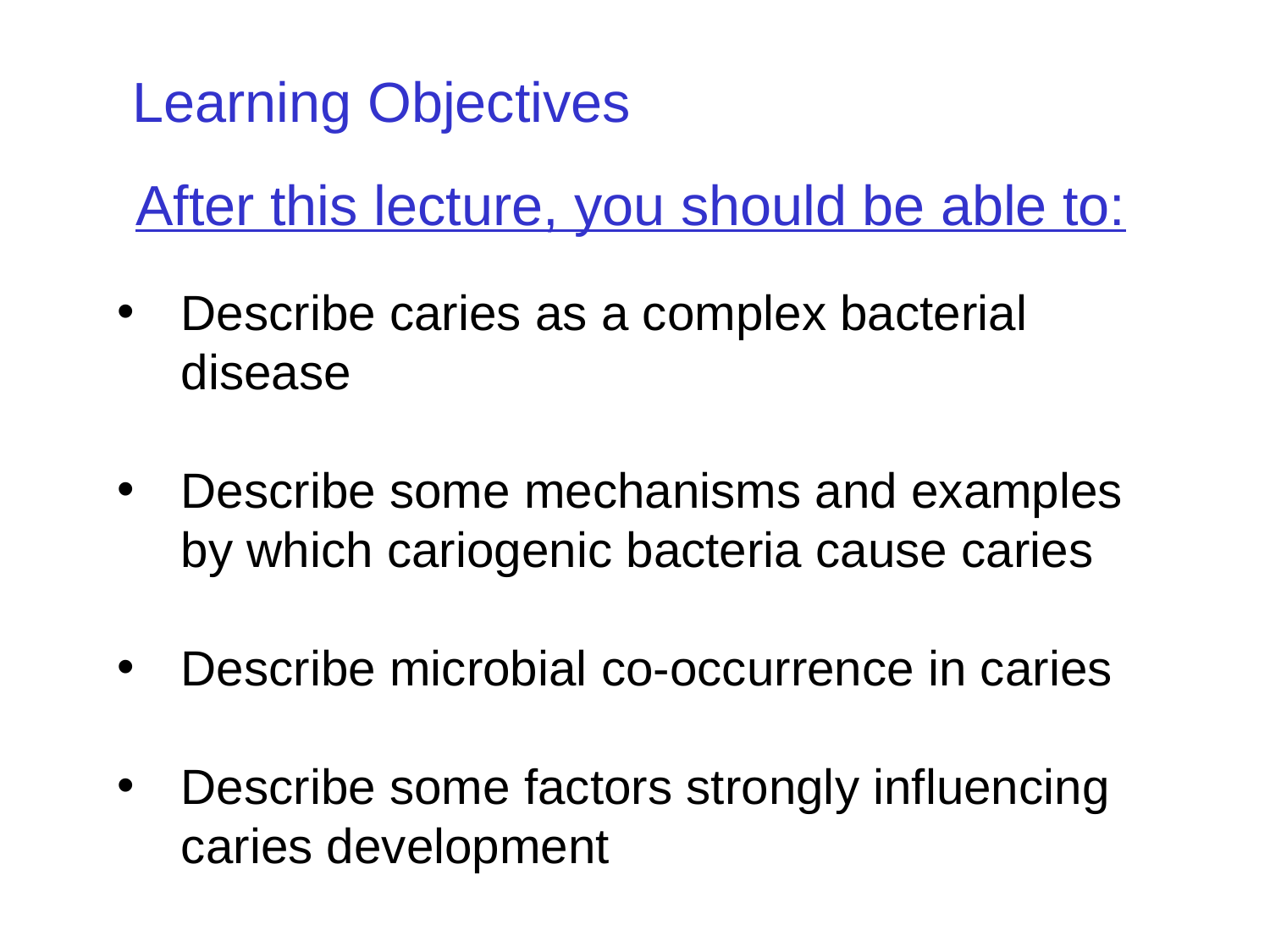

Learning Objectives
After this lecture, you should be able to:
Describe caries as a complex bacterial disease

Describe some mechanisms and examples by which cariogenic bacteria cause caries

Describe microbial co-occurrence in caries

Describe some factors strongly influencing caries development